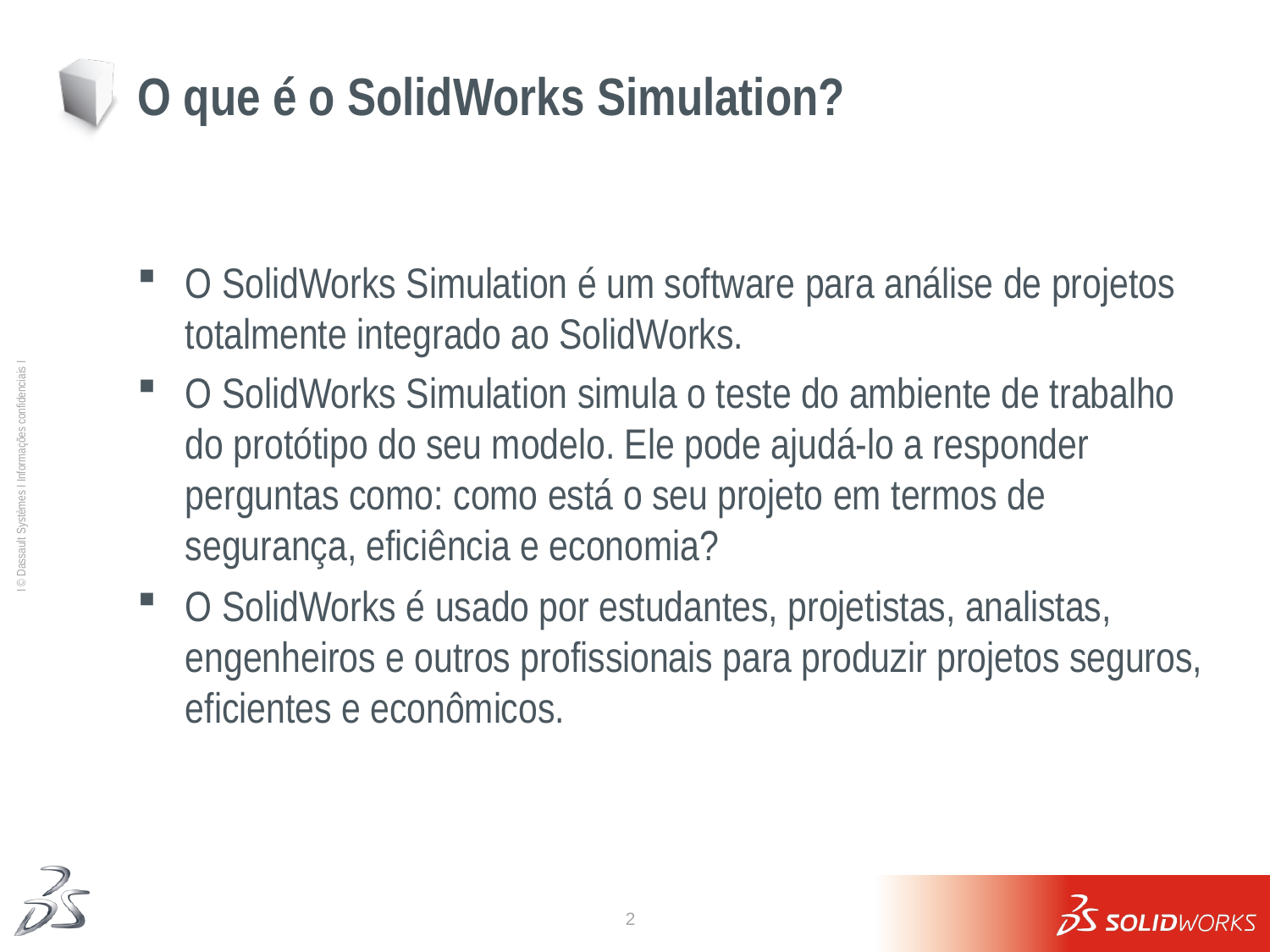

# O que é o SolidWorks Simulation?
O SolidWorks Simulation é um software para análise de projetos totalmente integrado ao SolidWorks.
O SolidWorks Simulation simula o teste do ambiente de trabalho do protótipo do seu modelo. Ele pode ajudá-lo a responder perguntas como: como está o seu projeto em termos de segurança, eficiência e economia?
O SolidWorks é usado por estudantes, projetistas, analistas, engenheiros e outros profissionais para produzir projetos seguros, eficientes e econômicos.